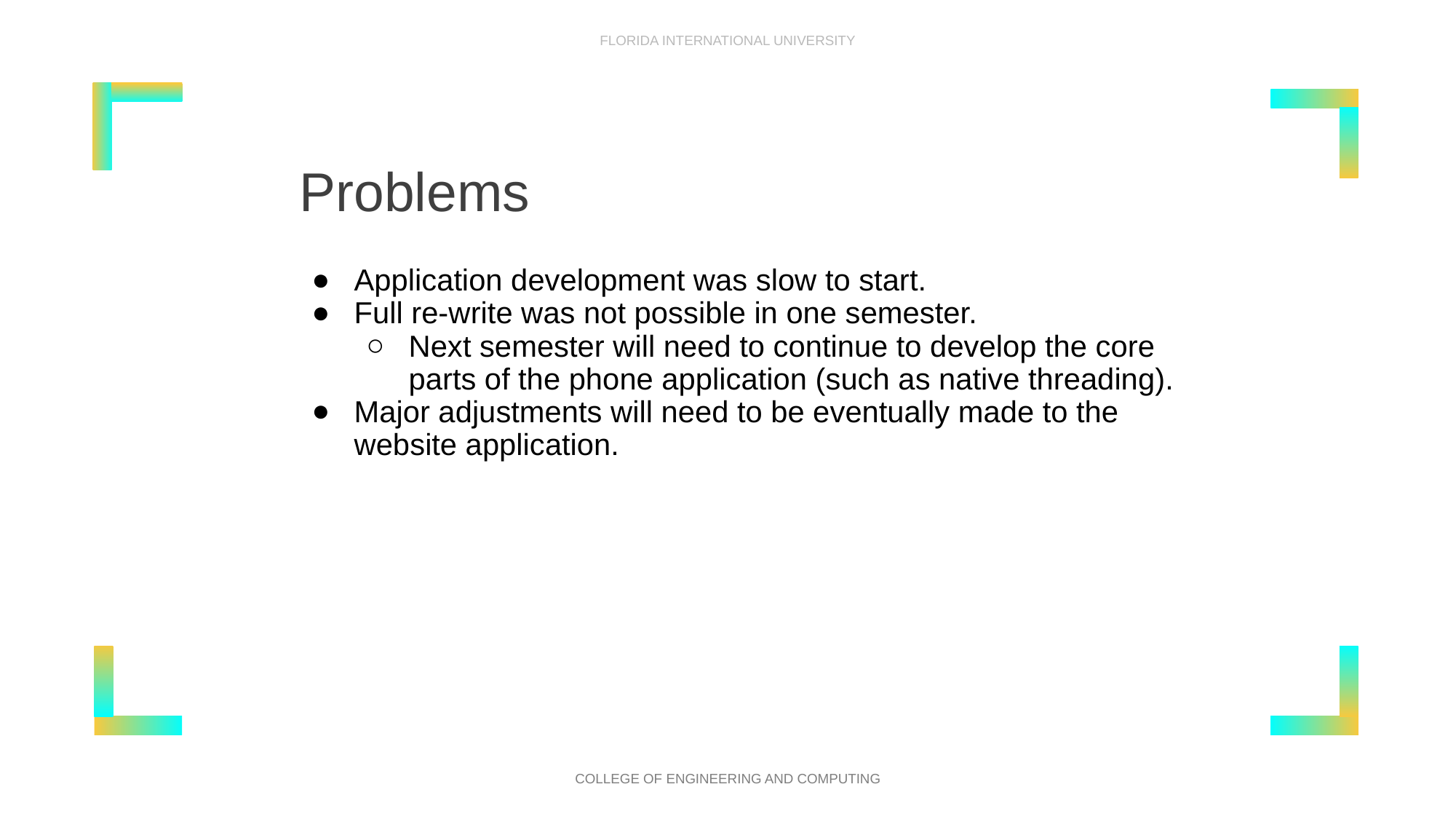

# Problems
Application development was slow to start.
Full re-write was not possible in one semester.
Next semester will need to continue to develop the core parts of the phone application (such as native threading).
Major adjustments will need to be eventually made to the website application.